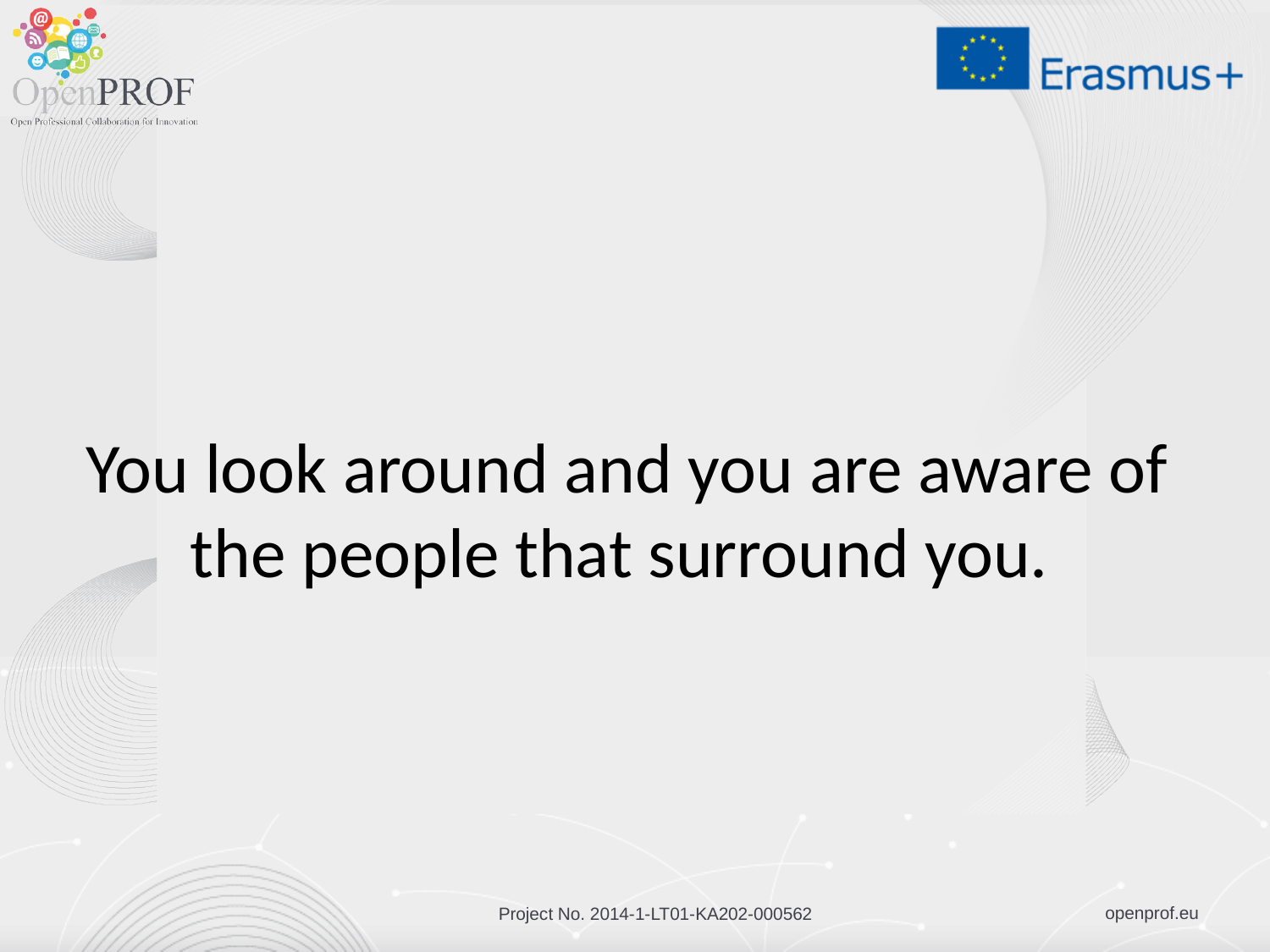

You look around and you are aware of the people that surround you.